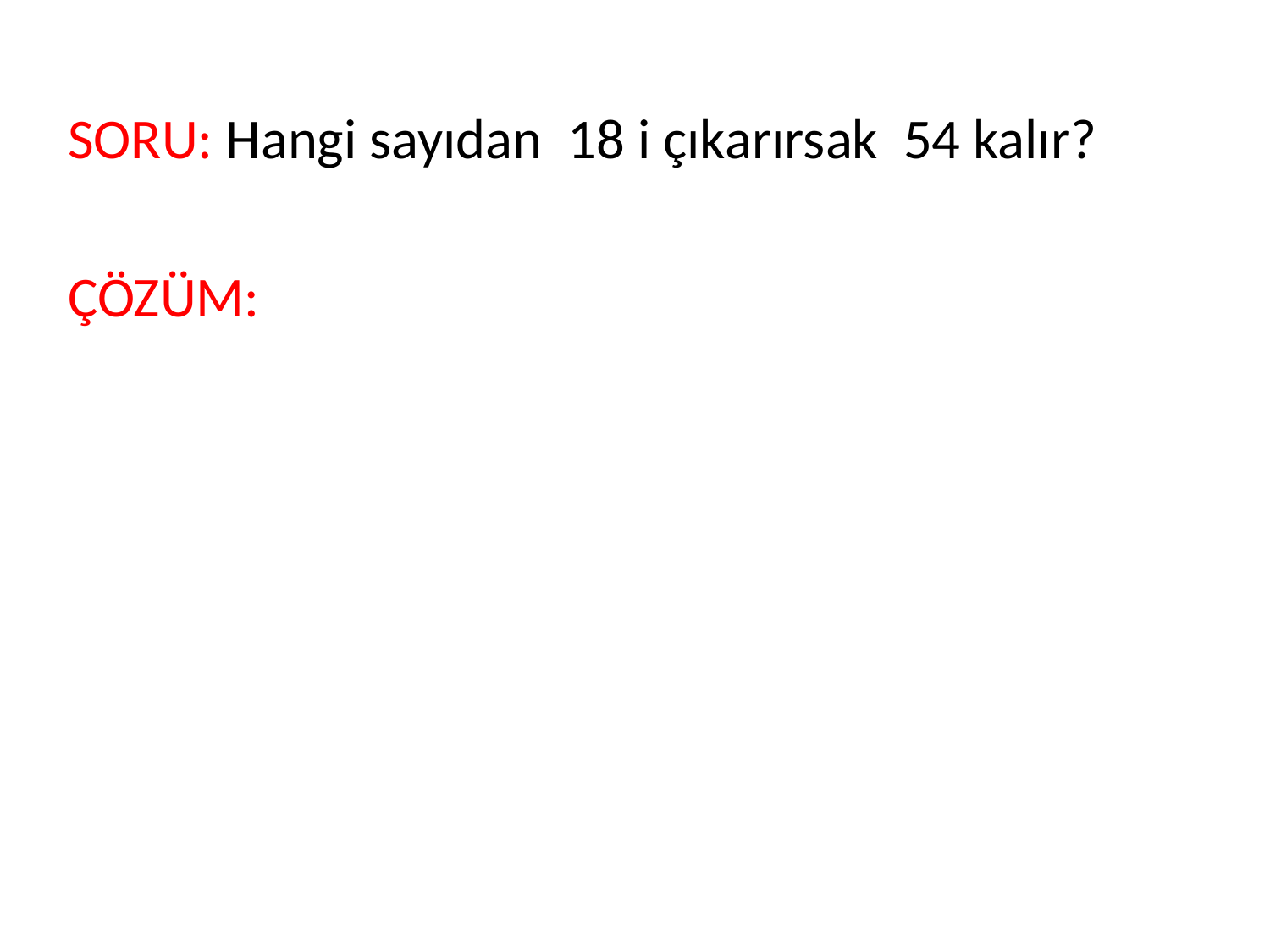

SORU: Hangi sayıdan  18 i çıkarırsak  54 kalır?

ÇÖZÜM: